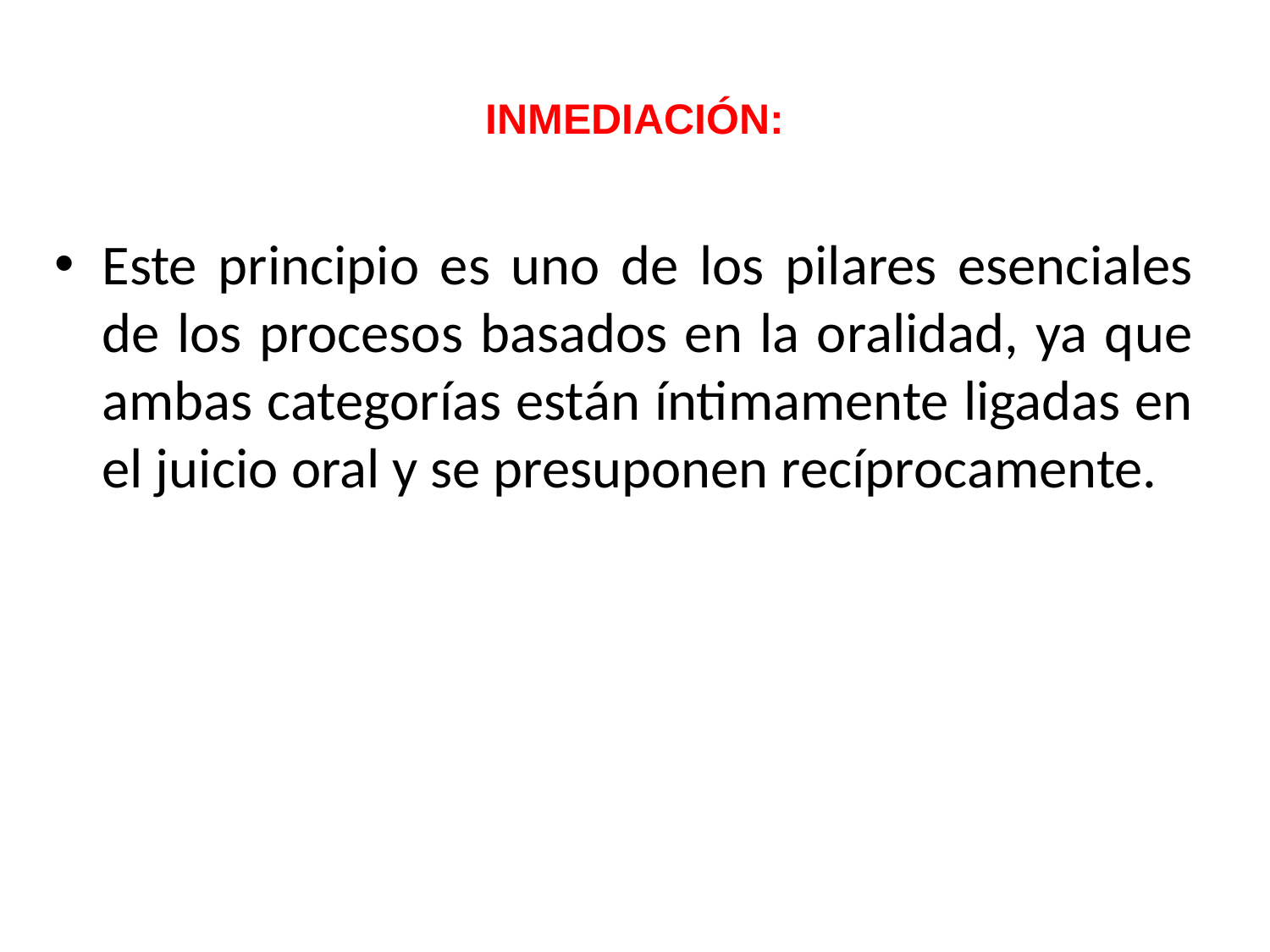

# INMEDIACIÓN:
Este principio es uno de los pilares esenciales de los procesos basados en la oralidad, ya que ambas categorías están íntimamente ligadas en el juicio oral y se presuponen recíprocamente.